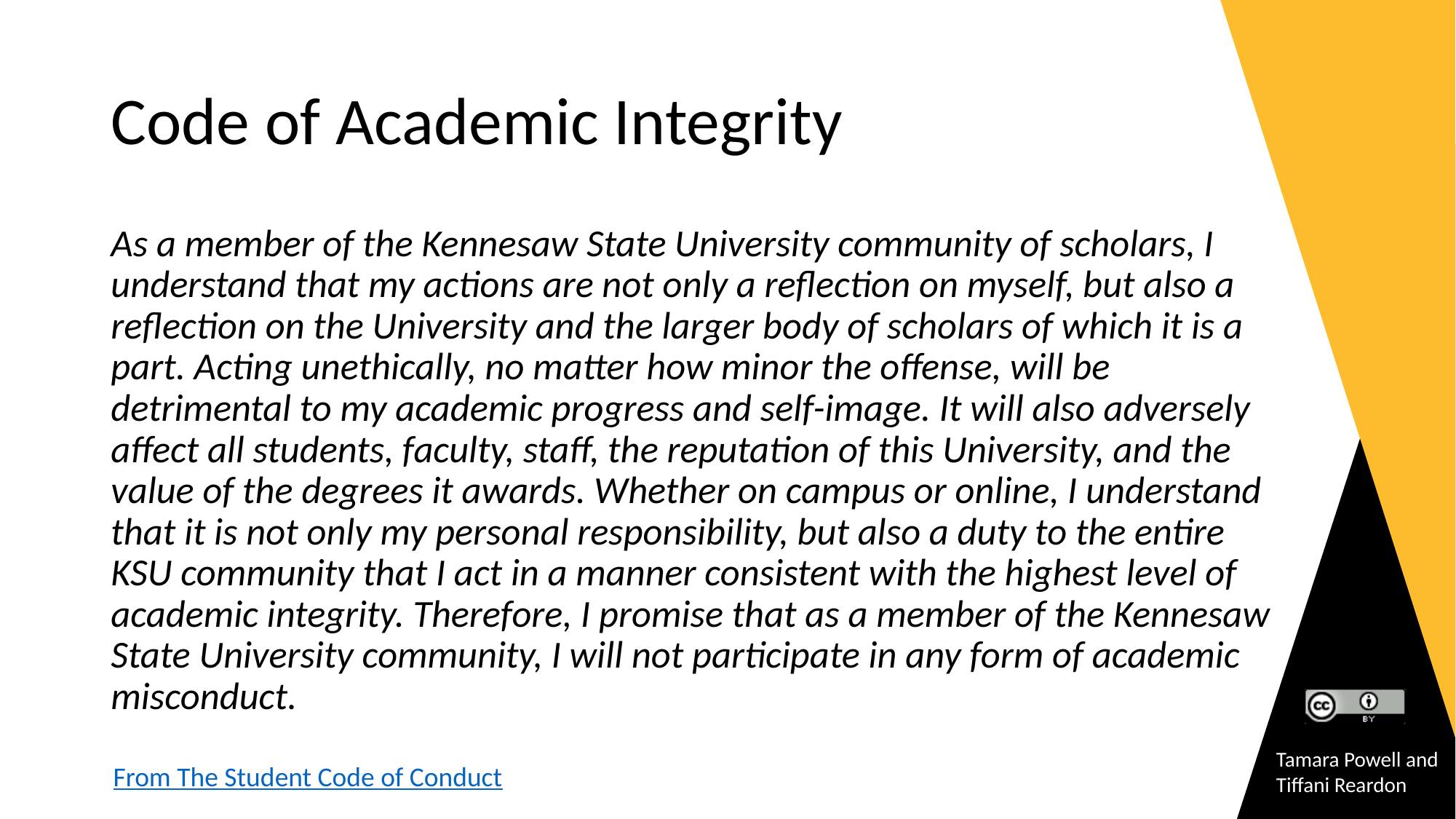

# Code of Academic Integrity
As a member of the Kennesaw State University community of scholars, I understand that my actions are not only a reflection on myself, but also a reflection on the University and the larger body of scholars of which it is a part. Acting unethically, no matter how minor the offense, will be detrimental to my academic progress and self-image. It will also adversely affect all students, faculty, staff, the reputation of this University, and the value of the degrees it awards. Whether on campus or online, I understand that it is not only my personal responsibility, but also a duty to the entire KSU community that I act in a manner consistent with the highest level of academic integrity. Therefore, I promise that as a member of the Kennesaw State University community, I will not participate in any form of academic misconduct.
From The Student Code of Conduct